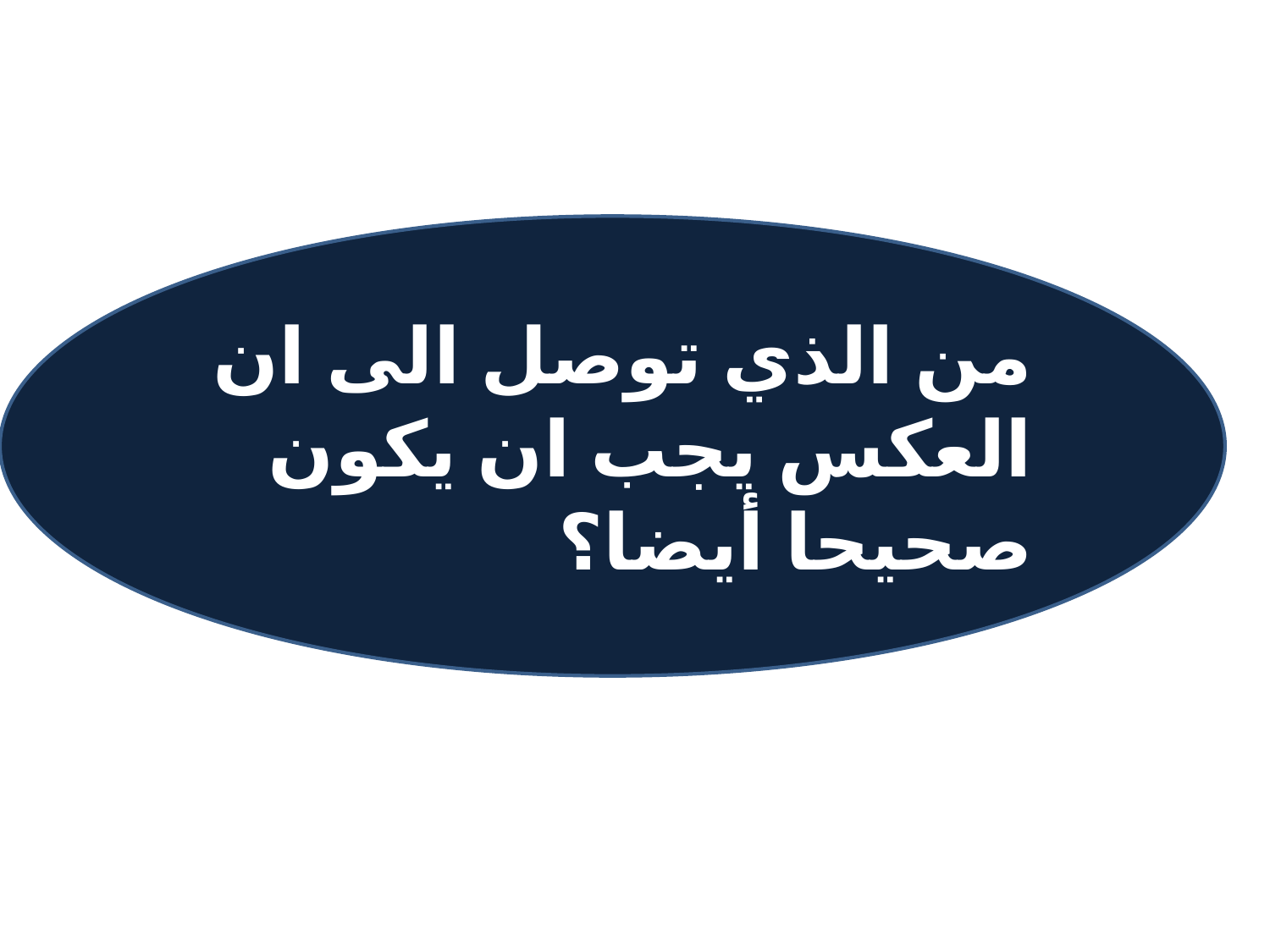

#
من الذي توصل الى ان العكس يجب ان يكون صحيحا أيضا؟